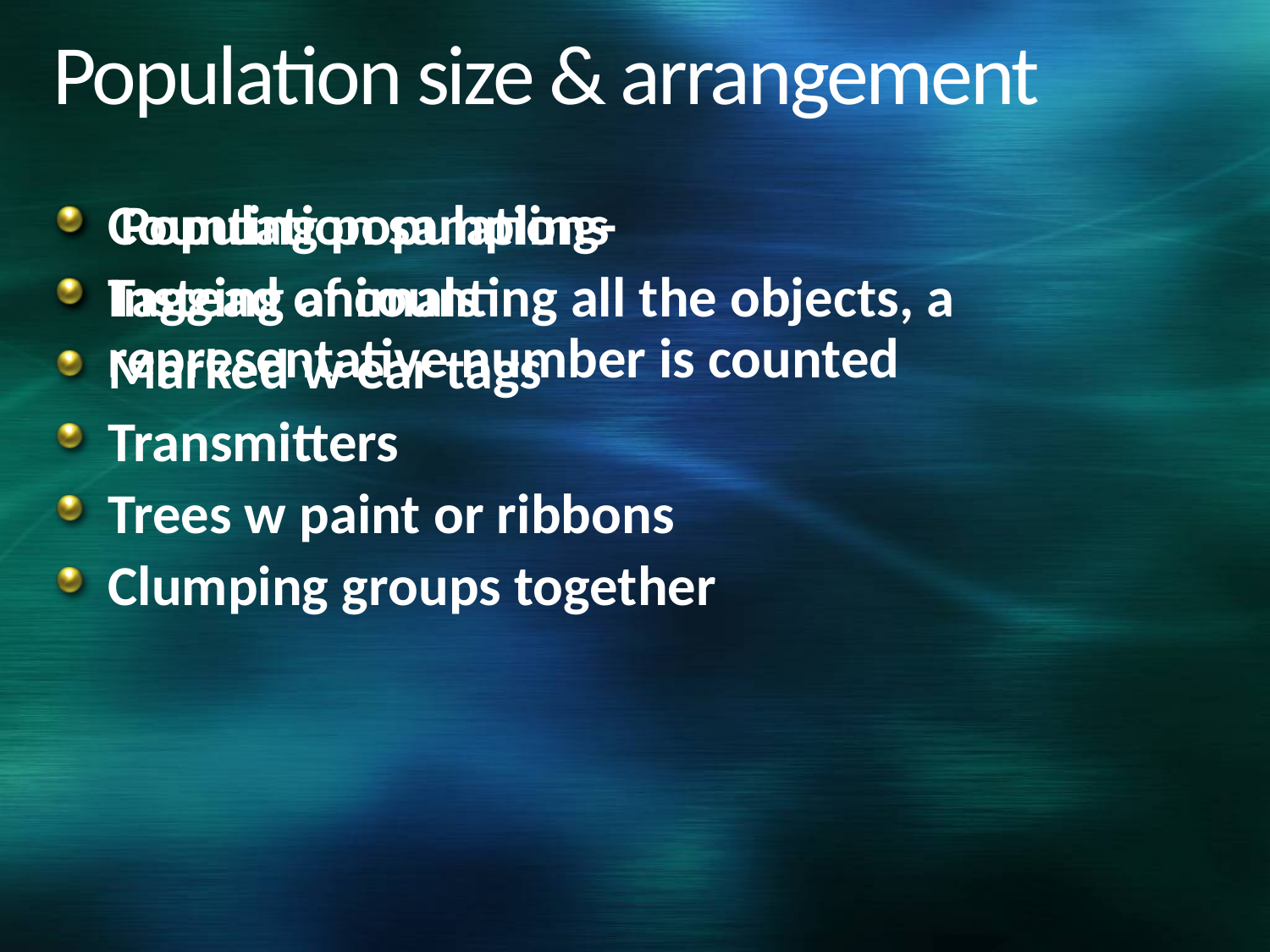

# Population size & arrangement
 Population sampling-
Instead of counting all the objects, a representative number is counted
Counting populations
Tagging animals
Marked w ear tags
Transmitters
Trees w paint or ribbons
Clumping groups together